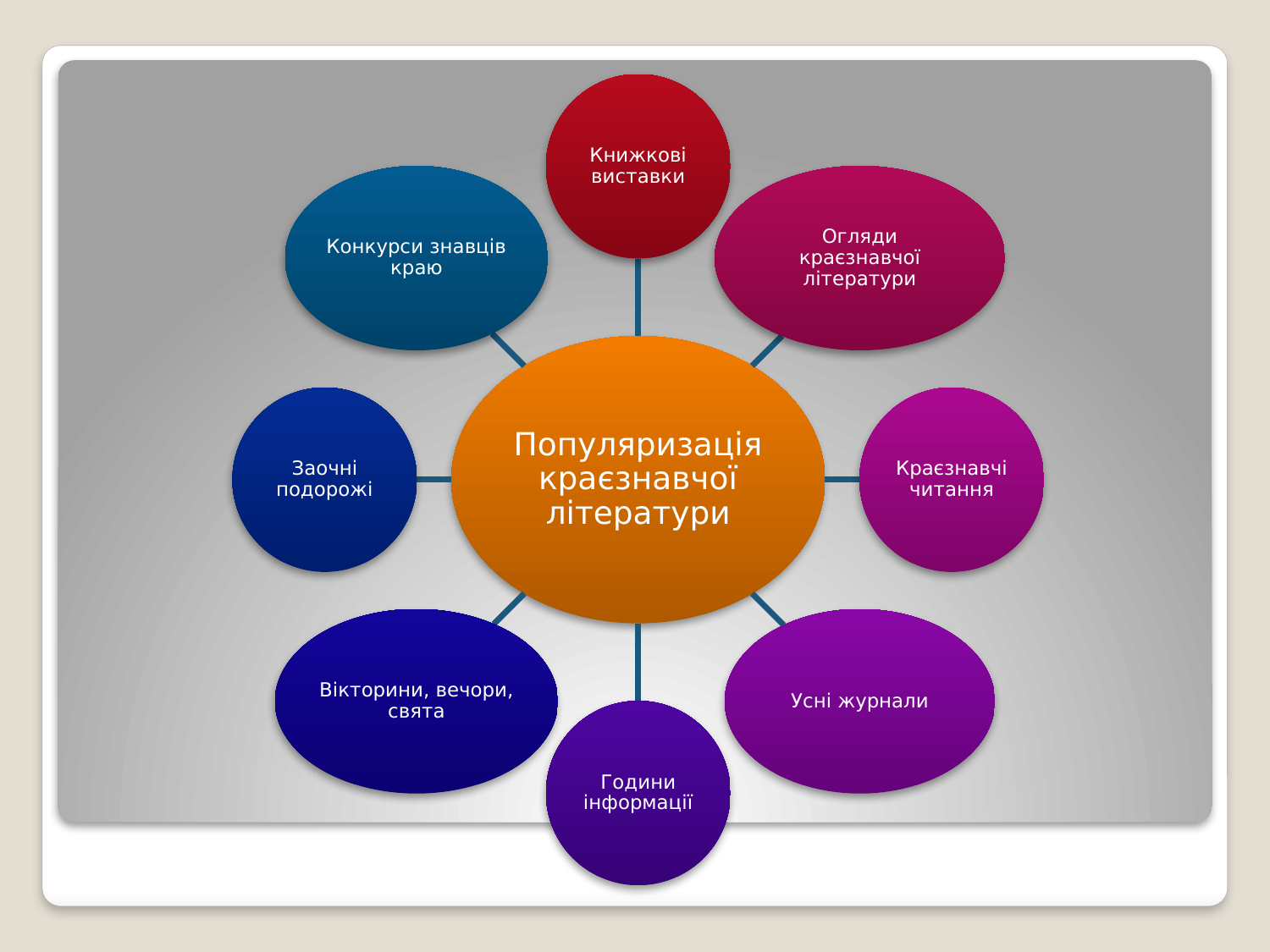

Популяризація краєзнавчої літератури

Книжкові виставки

Огляди краєзнавчої літератури

Краєзнавчі читання

Усні журнали

Години інформації

Вікторини, вечори, свята

Заочні подорожі

Конкурси знавців краю